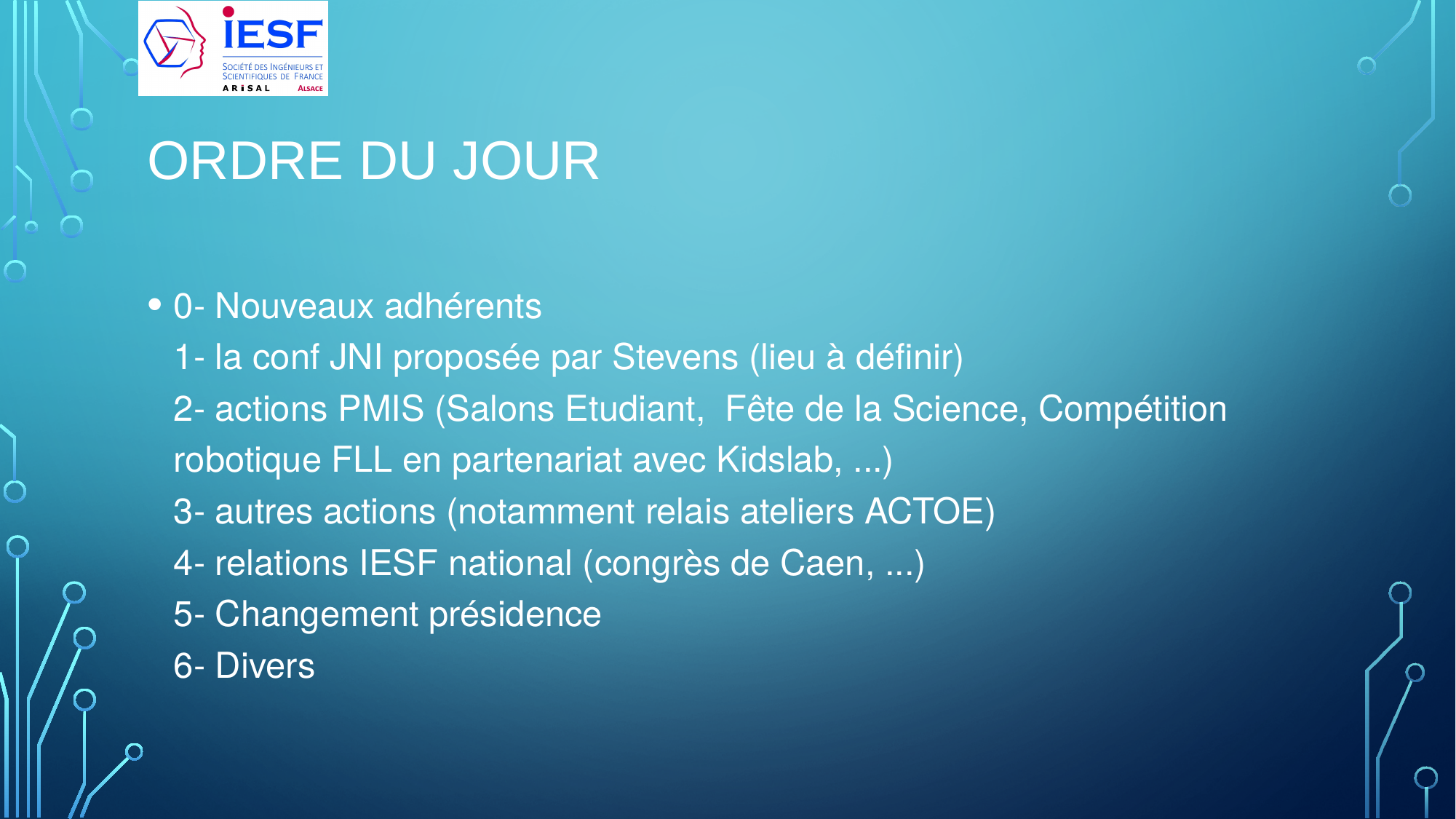

# ORDRE DU JOUR
0- Nouveaux adhérents
1- la conf JNI proposée par Stevens (lieu à définir)
2- actions PMIS (Salons Etudiant,  Fête de la Science, Compétition robotique FLL en partenariat avec Kidslab, ...)
3- autres actions (notamment relais ateliers ACTOE)
4- relations IESF national (congrès de Caen, ...)
5- Changement présidence
6- Divers